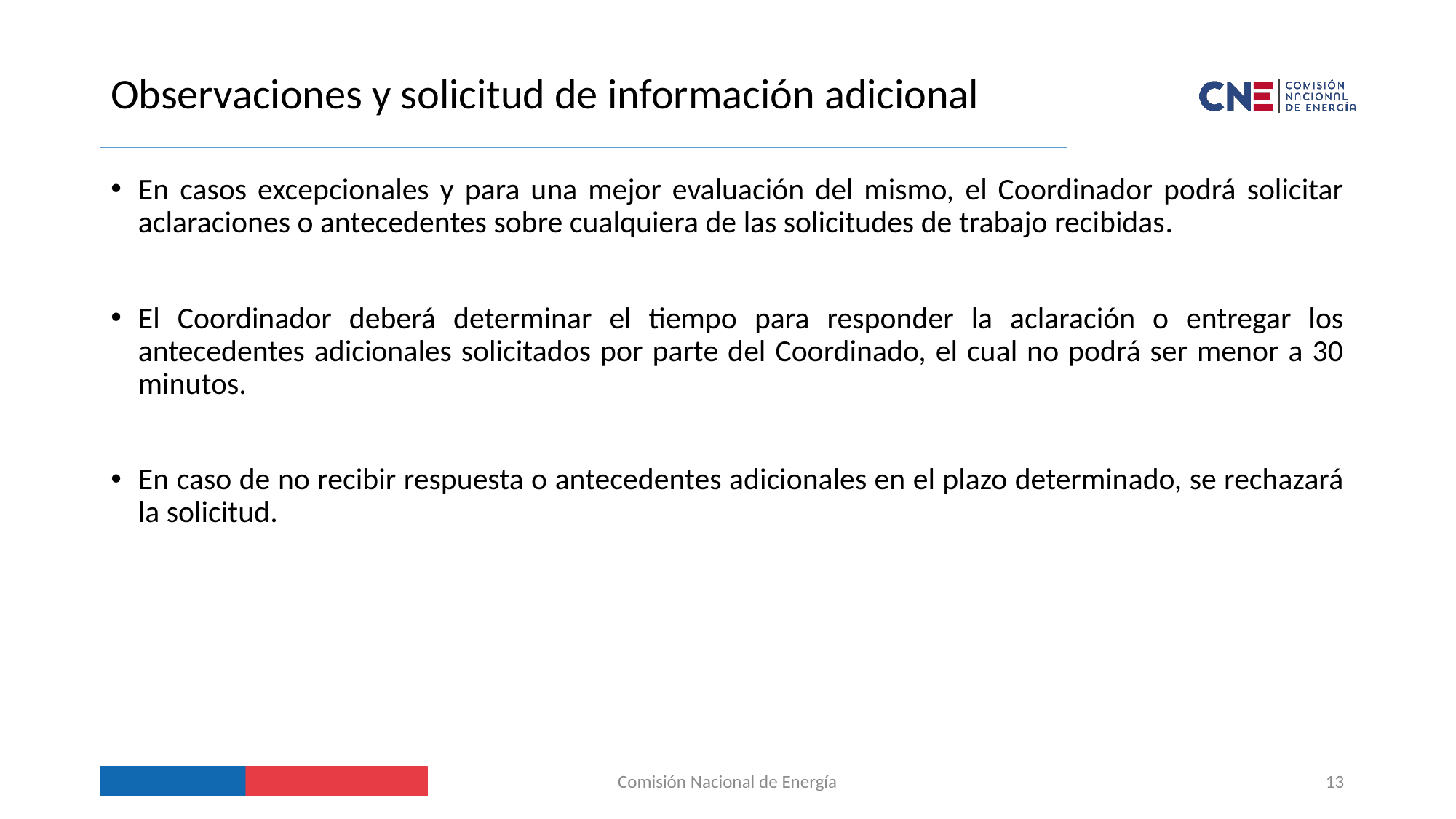

# Observaciones y solicitud de información adicional
En casos excepcionales y para una mejor evaluación del mismo, el Coordinador podrá solicitar aclaraciones o antecedentes sobre cualquiera de las solicitudes de trabajo recibidas.

El Coordinador deberá determinar el tiempo para responder la aclaración o entregar los antecedentes adicionales solicitados por parte del Coordinado, el cual no podrá ser menor a 30 minutos.

En caso de no recibir respuesta o antecedentes adicionales en el plazo determinado, se rechazará la solicitud.
Comisión Nacional de Energía
13